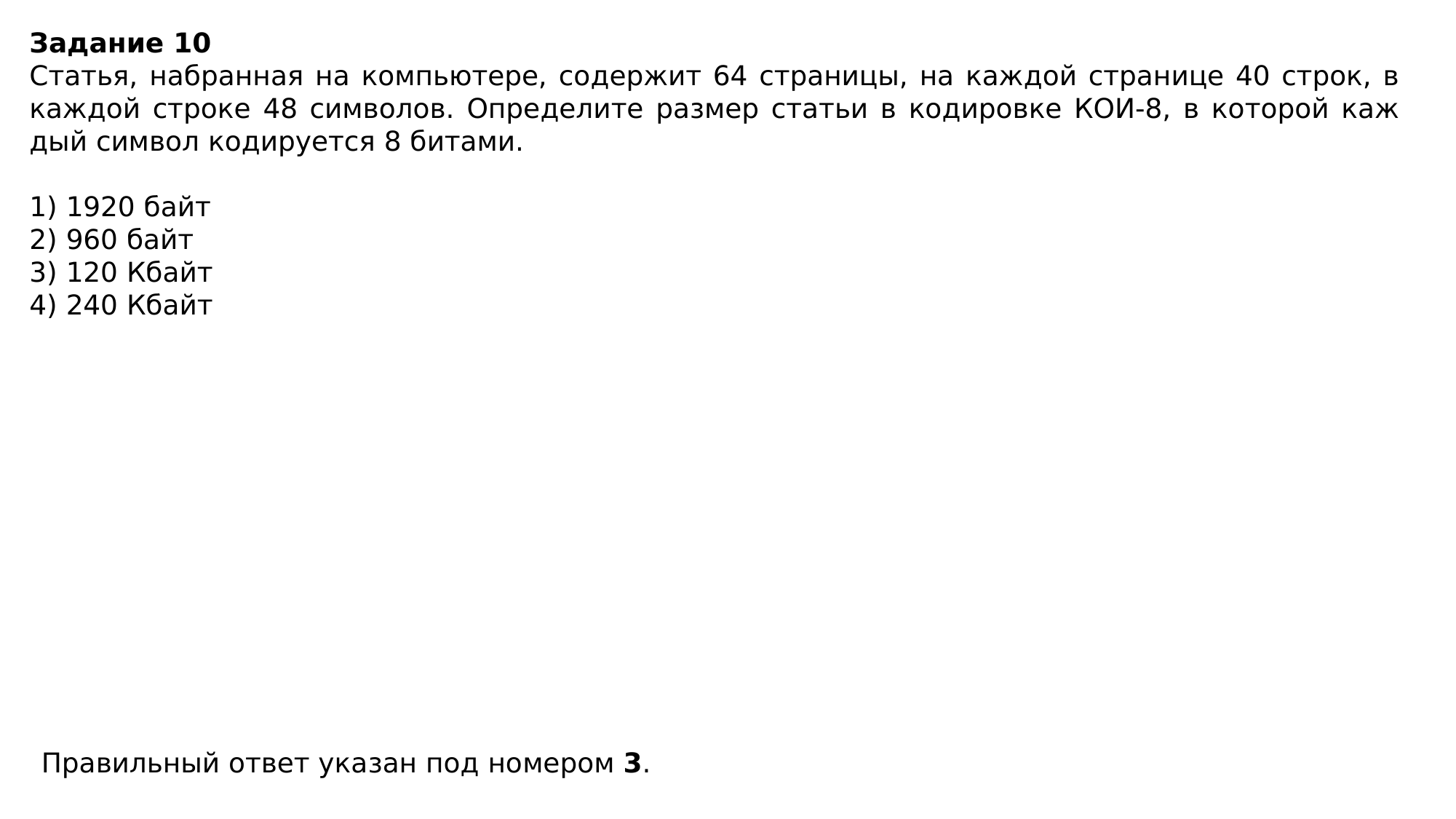

Задание 10
Статья, на­бран­ная на компьютере, со­дер­жит 64 страницы, на каж­дой стра­ни­це 40 строк, в каж­дой стро­ке 48 символов. Опре­де­ли­те раз­мер ста­тьи в ко­ди­ров­ке КОИ-8, в ко­то­рой каж­дый сим­вол ко­ди­ру­ет­ся 8 битами.

1) 1920 байт
2) 960 байт
3) 120 Кбайт
4) 240 Кбайт
Правильный ответ ука­зан под но­ме­ром 3.